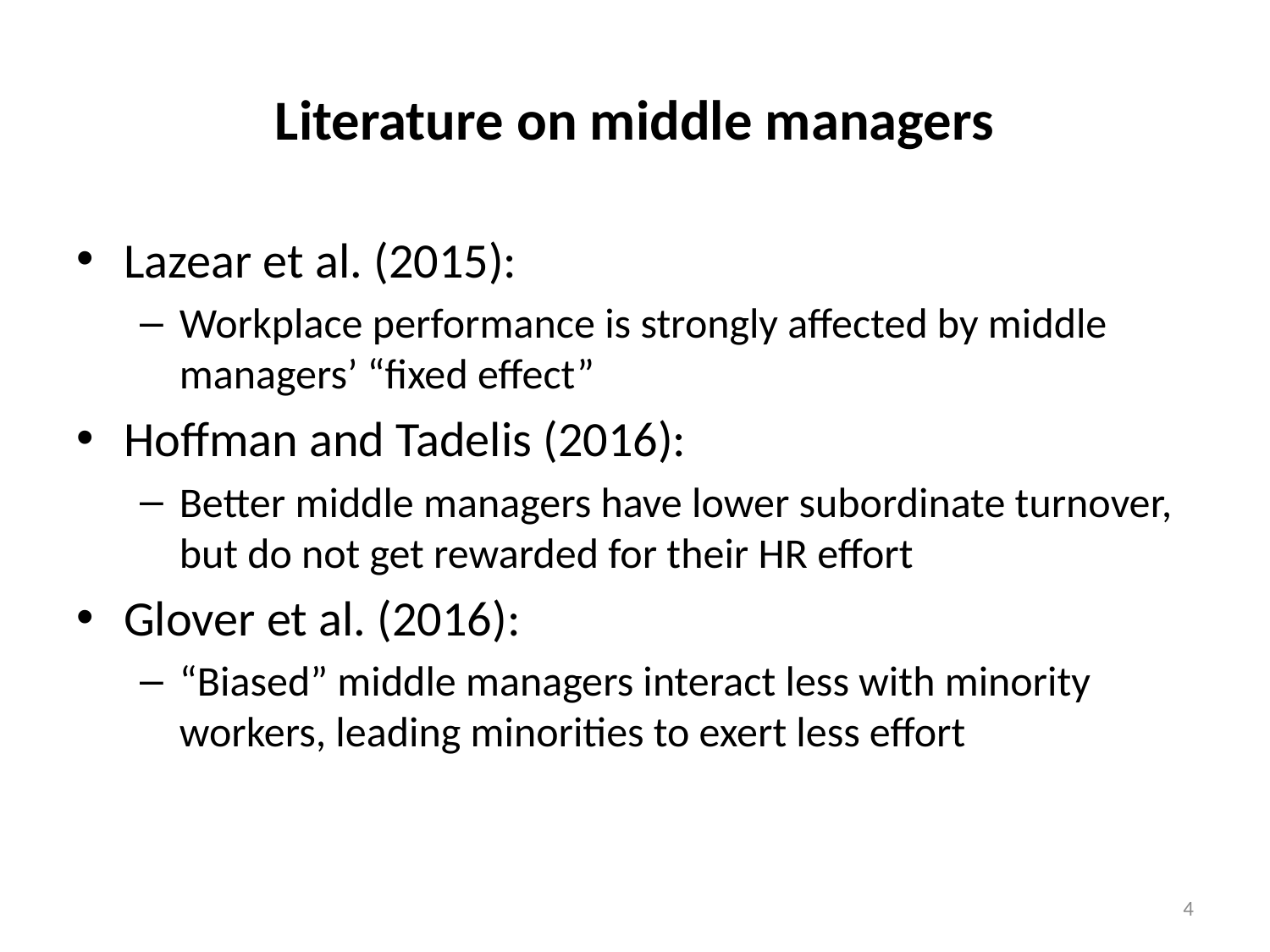

# Literature on middle managers
Lazear et al. (2015):
Workplace performance is strongly affected by middle managers’ “fixed effect”
Hoffman and Tadelis (2016):
Better middle managers have lower subordinate turnover, but do not get rewarded for their HR effort
Glover et al. (2016):
“Biased” middle managers interact less with minority workers, leading minorities to exert less effort

4